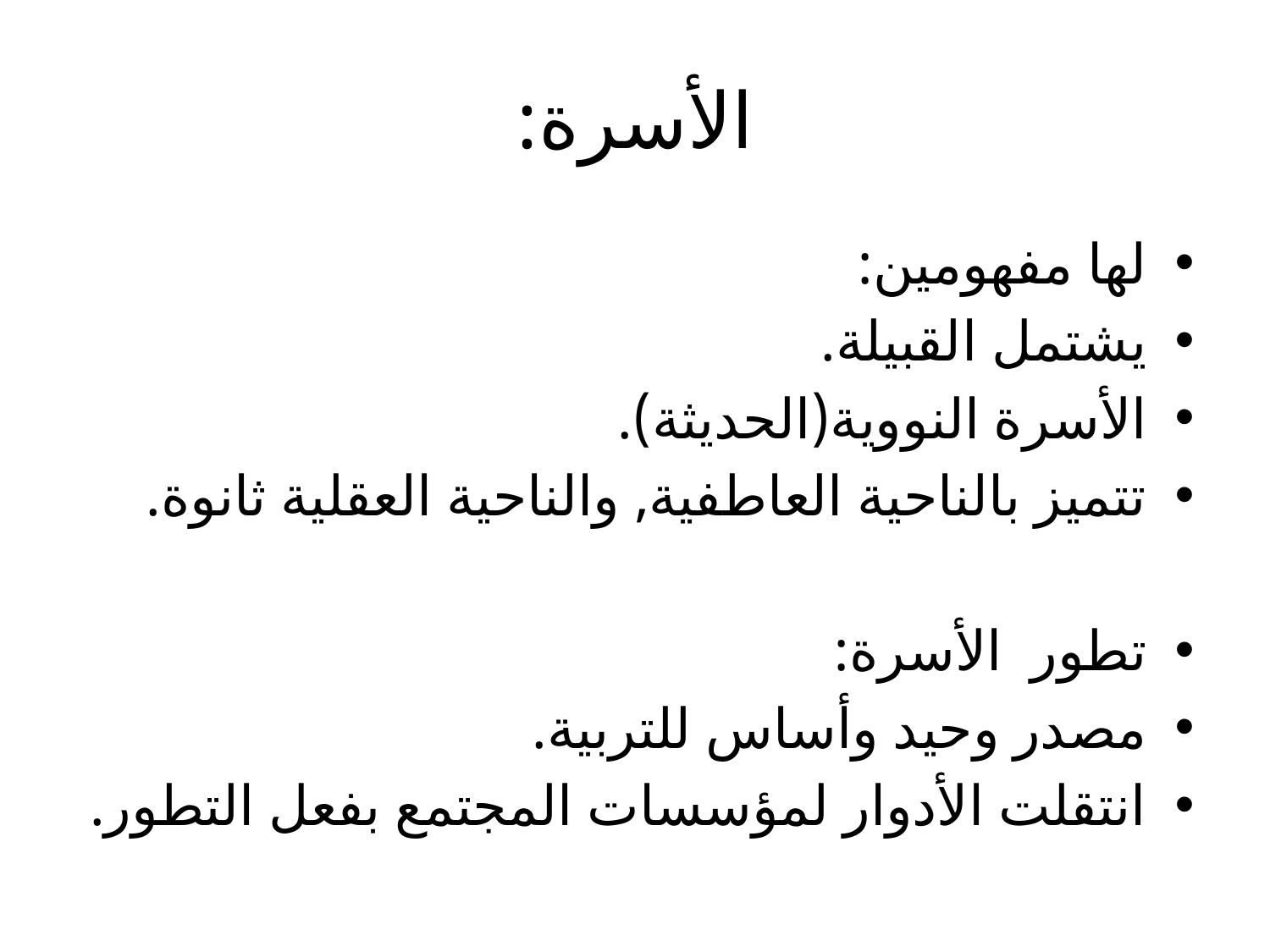

# الأسرة:
لها مفهومين:
يشتمل القبيلة.
الأسرة النووية(الحديثة).
تتميز بالناحية العاطفية, والناحية العقلية ثانوة.

تطور  الأسرة:
مصدر وحيد وأساس للتربية.
انتقلت الأدوار لمؤسسات المجتمع بفعل التطور.